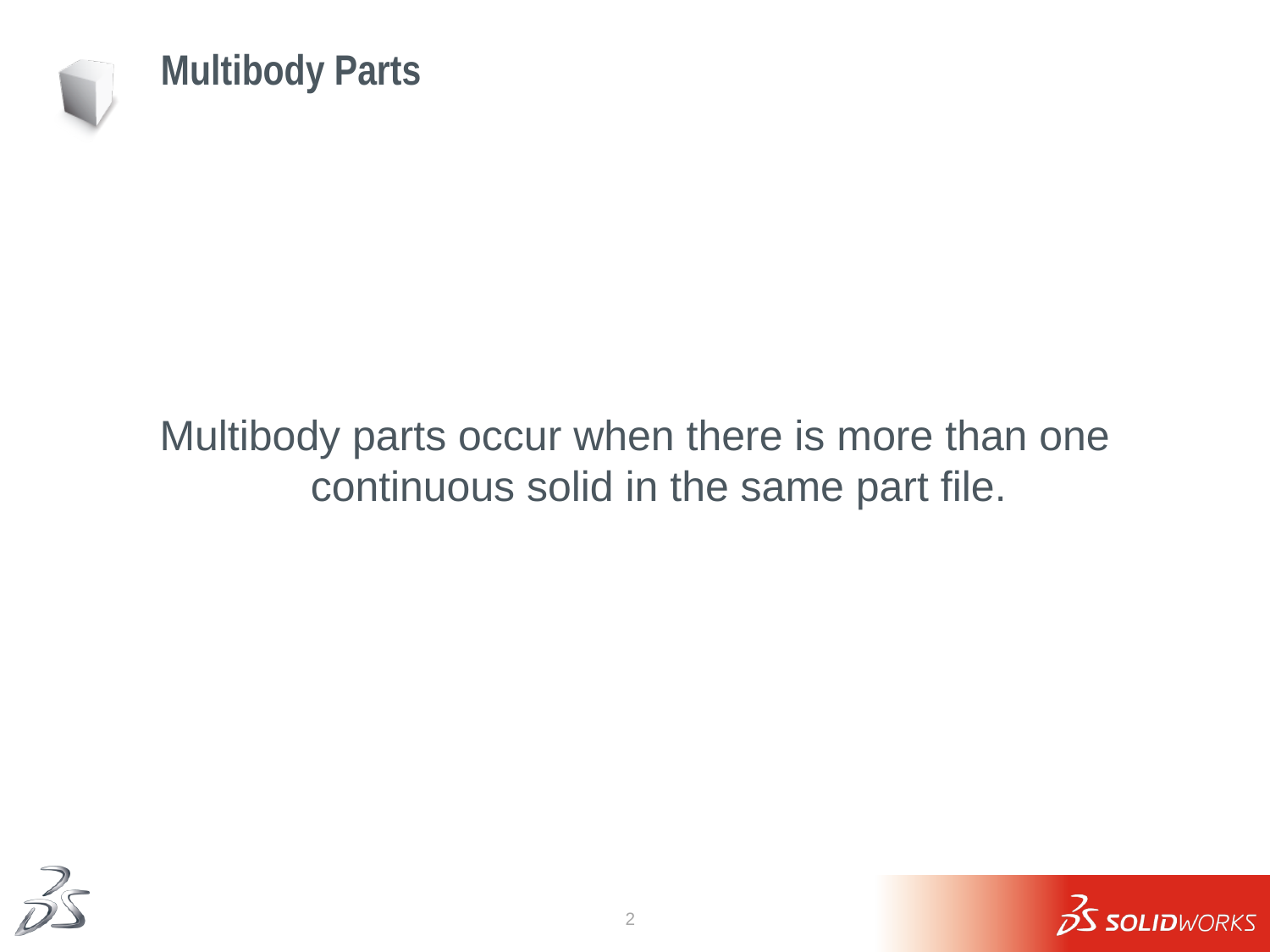

# Multibody Parts
Multibody parts occur when there is more than one continuous solid in the same part file.